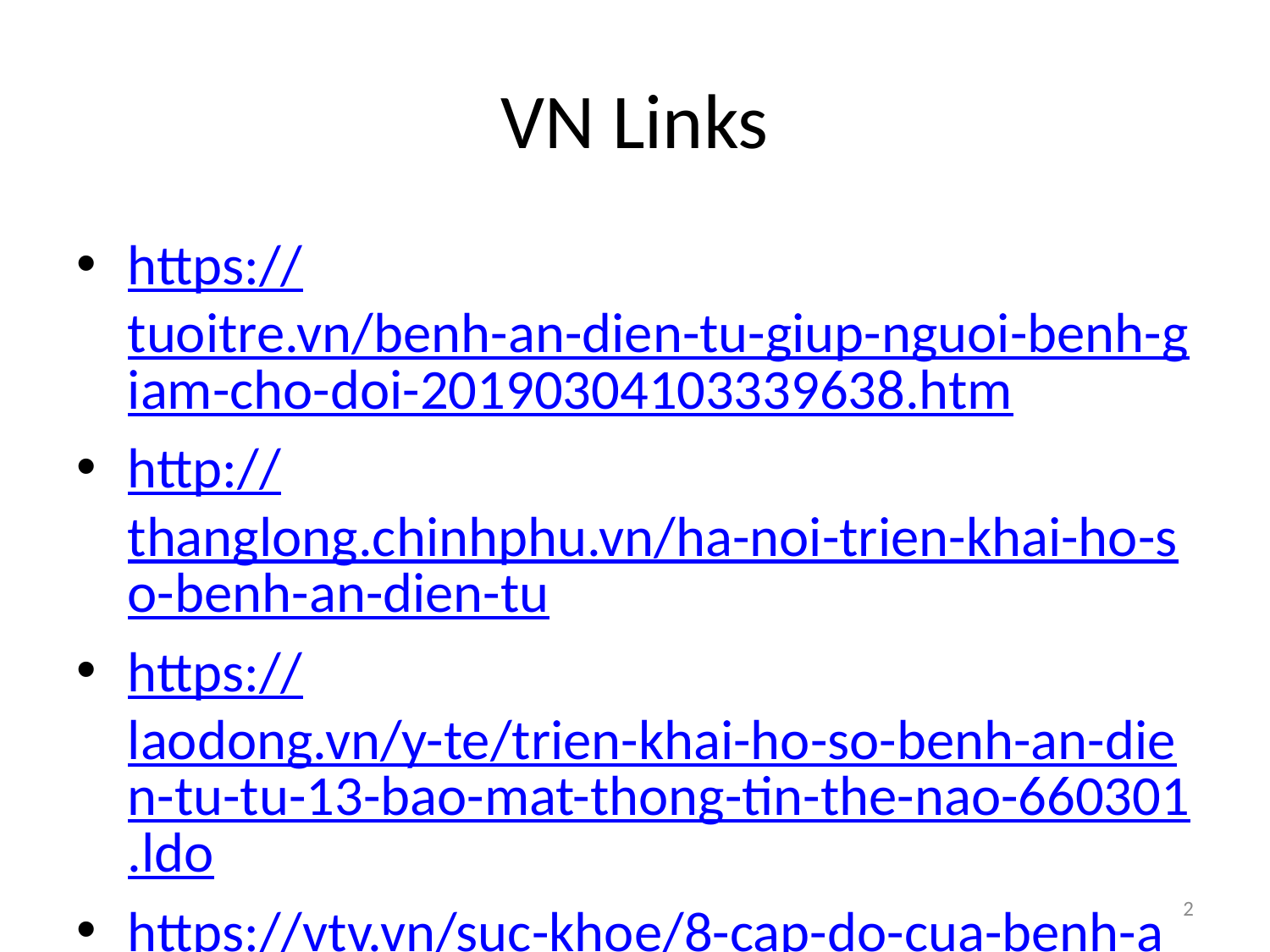

# VN Links
https://tuoitre.vn/benh-an-dien-tu-giup-nguoi-benh-giam-cho-doi-20190304103339638.htm
http://thanglong.chinhphu.vn/ha-noi-trien-khai-ho-so-benh-an-dien-tu
https://laodong.vn/y-te/trien-khai-ho-so-benh-an-dien-tu-tu-13-bao-mat-thong-tin-the-nao-660301.ldo
https://vtv.vn/suc-khoe/8-cap-do-cua-benh-an-dien-tu-20190312103527372.htm
2